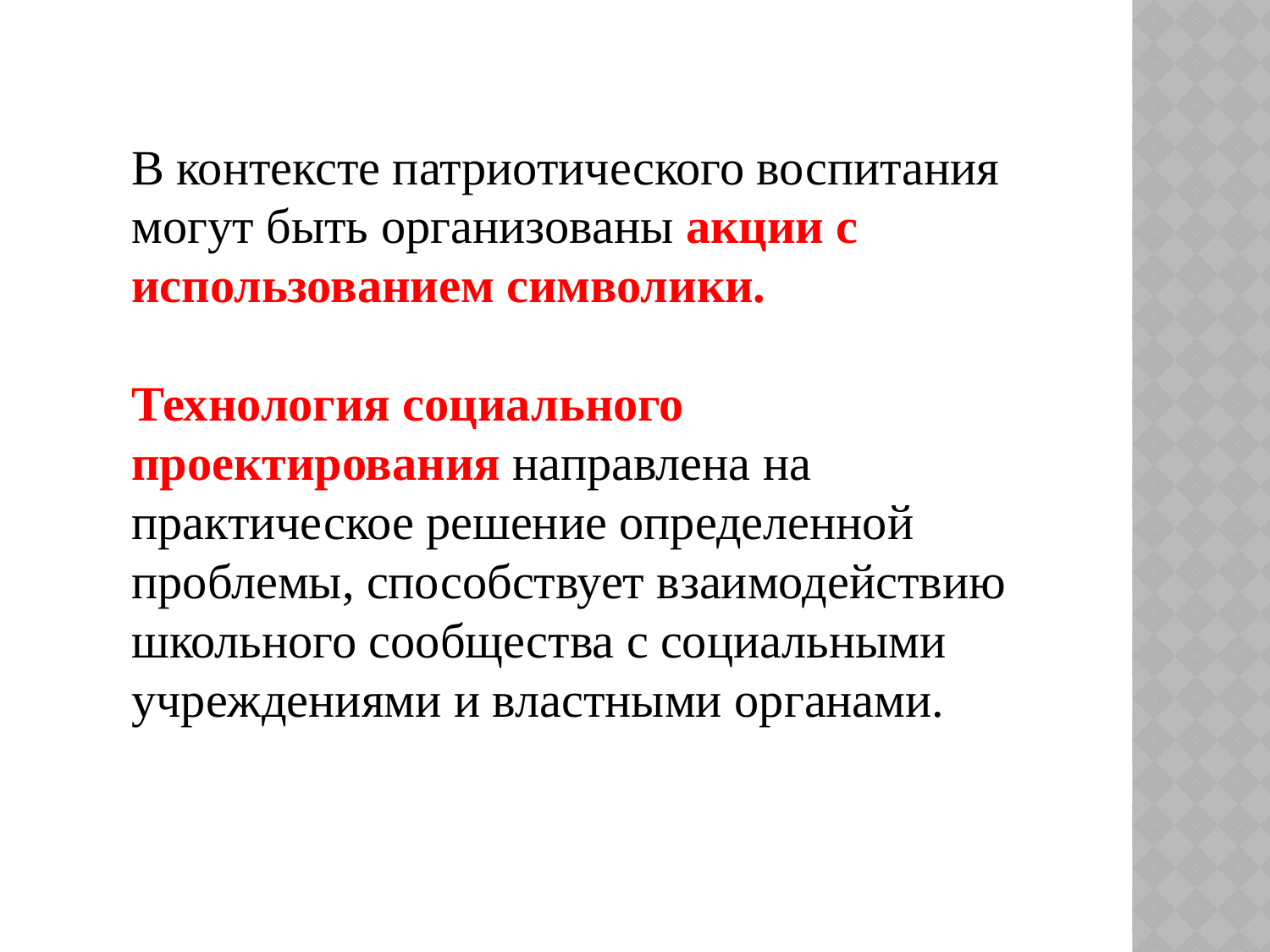

В контексте патриотического воспитания могут быть организованы акции с использованием символики.

Технология социального проектирования направлена на практическое решение определенной проблемы, способствует взаимо­действию школьного сообщества с социальными учреждениями и властными органами.